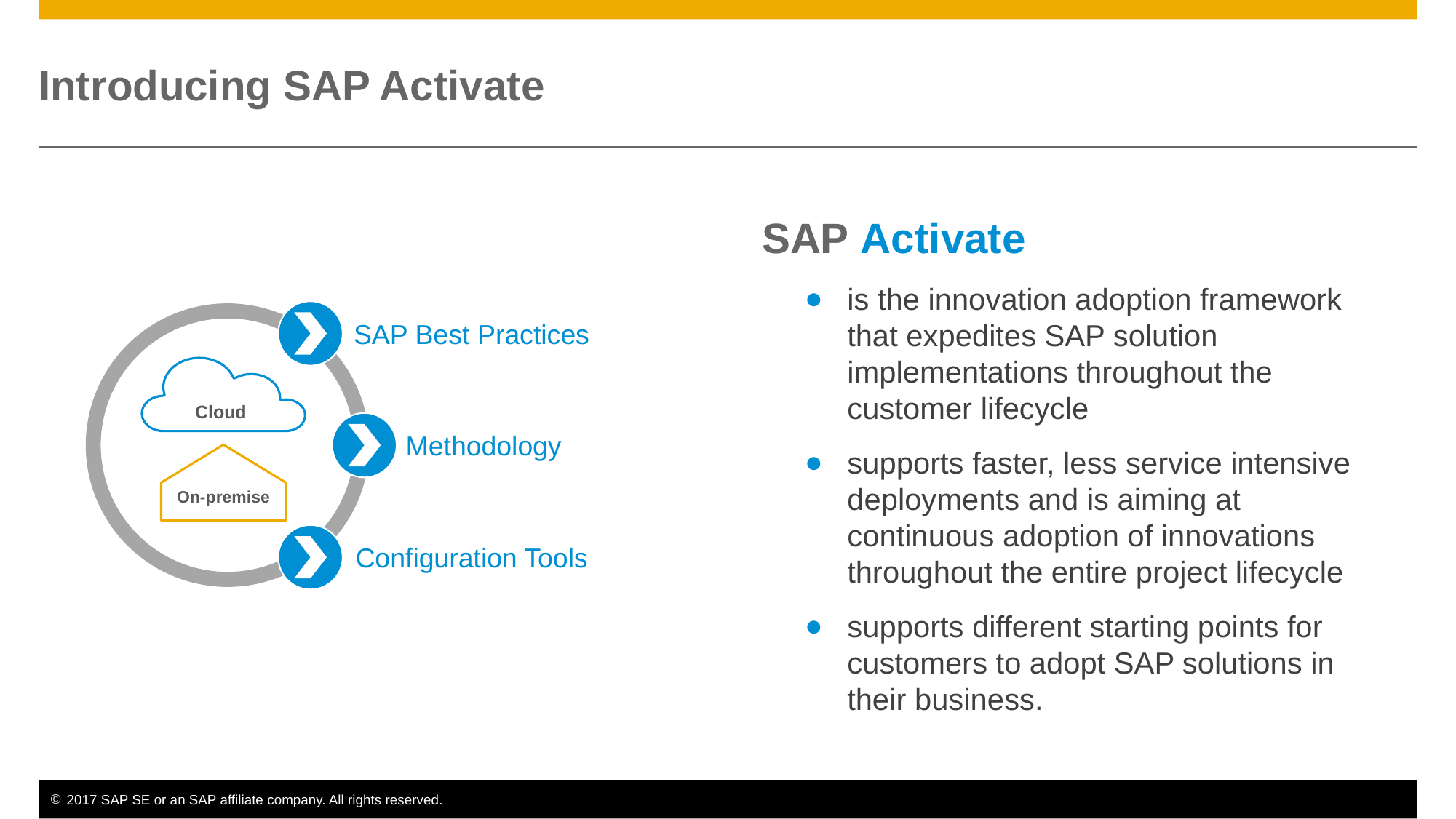

# Introducing SAP Activate
SAP Activate
is the innovation adoption framework that expedites SAP solution implementations throughout the customer lifecycle
supports faster, less service intensive deployments and is aiming at continuous adoption of innovations throughout the entire project lifecycle
supports different starting points for customers to adopt SAP solutions in their business.

SAP Best Practices
Cloud

On-premise

Methodology

Configuration Tools